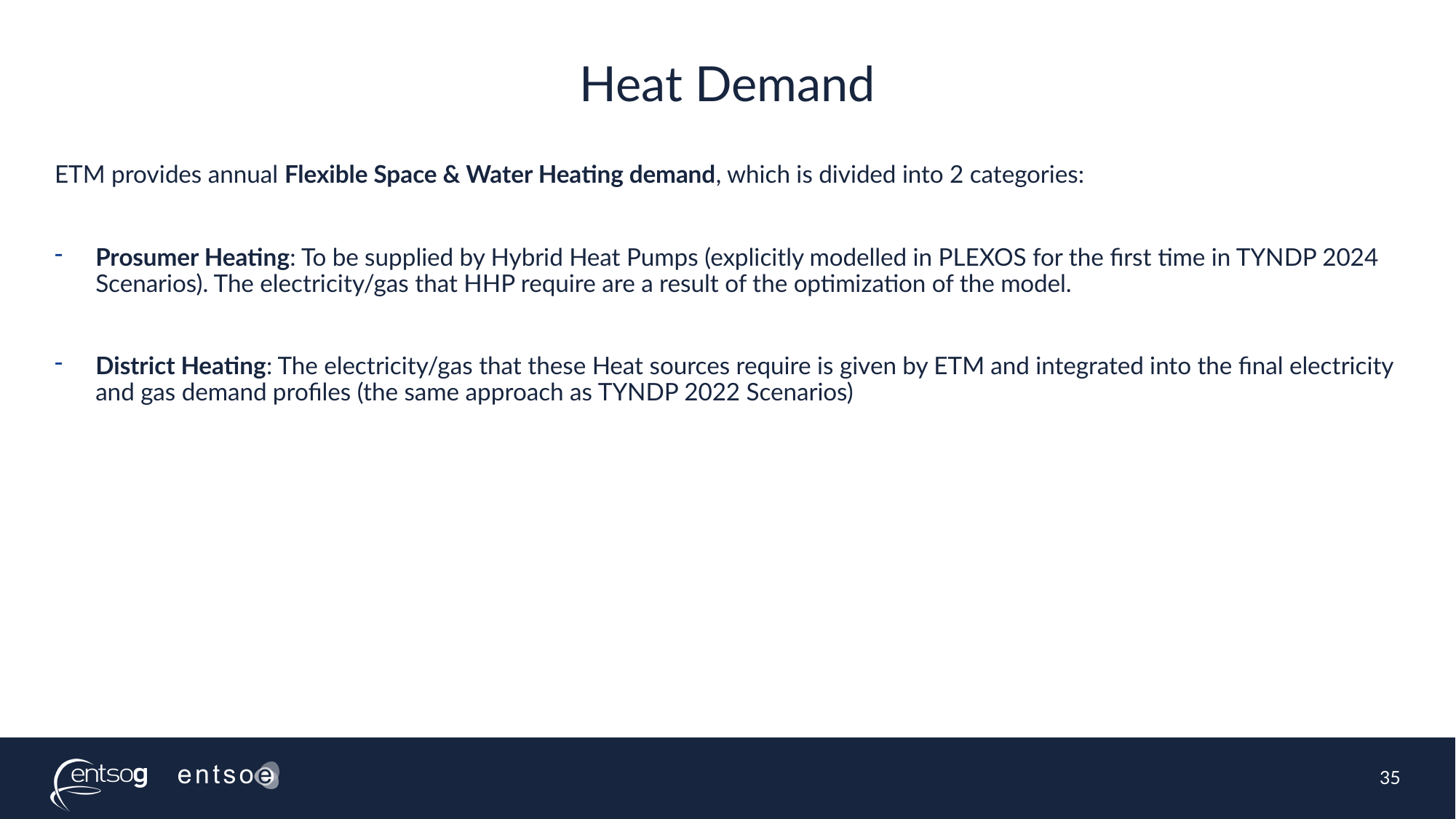

# Heat Demand
ETM provides annual Flexible Space & Water Heating demand, which is divided into 2 categories:

Prosumer Heating: To be supplied by Hybrid Heat Pumps (explicitly modelled in PLEXOS for the first time in TYNDP 2024 Scenarios). The electricity/gas that HHP require are a result of the optimization of the model.

District Heating: The electricity/gas that these Heat sources require is given by ETM and integrated into the final electricity and gas demand profiles (the same approach as TYNDP 2022 Scenarios)

35